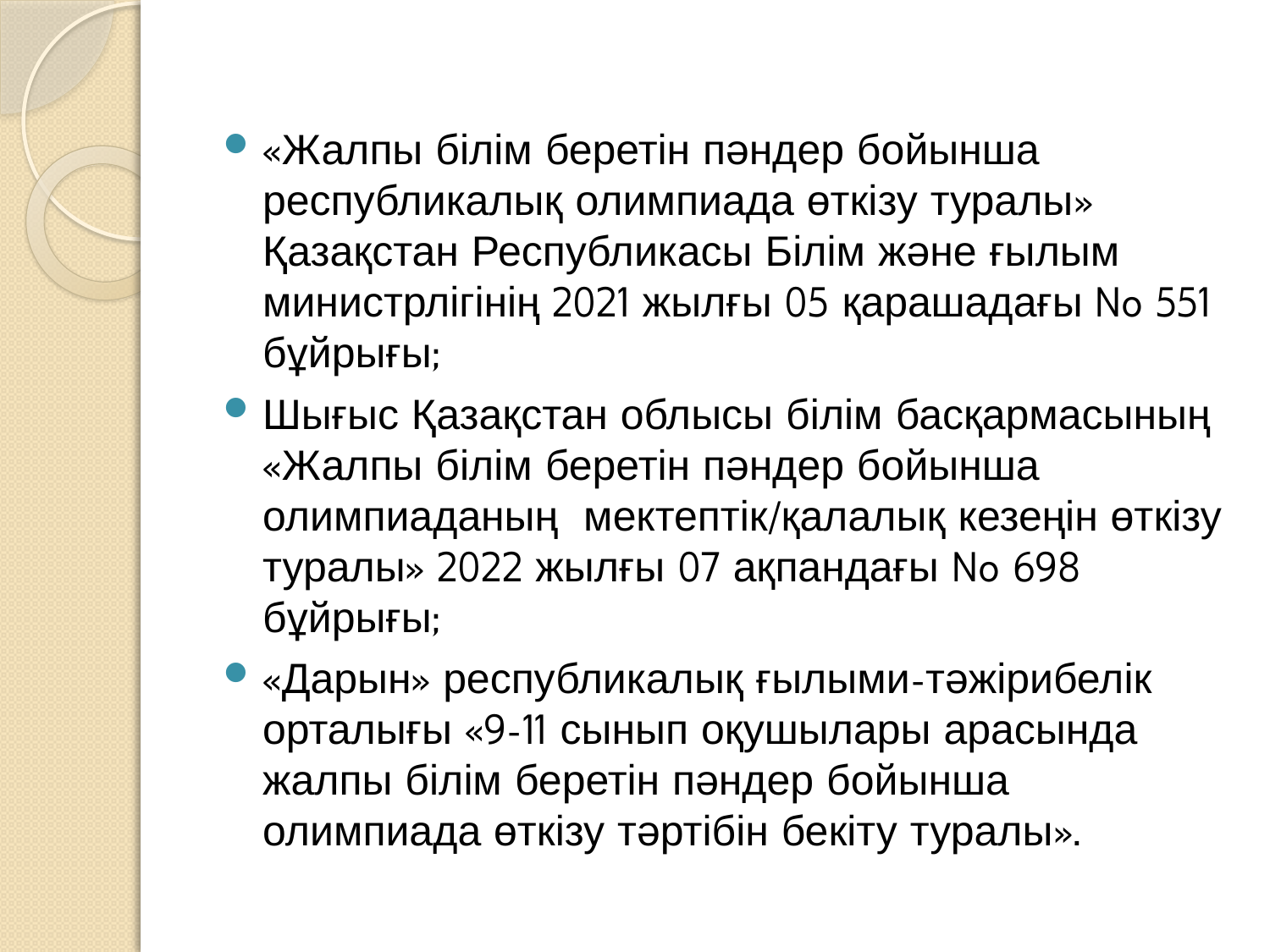

«Жалпы білім беретін пәндер бойынша республикалық олимпиада өткізу туралы» Қазақстан Республикасы Білім және ғылым министрлігінің 2021 жылғы 05 қарашадағы No 551 бұйрығы;
Шығыс Қазақстан облысы білім басқармасының «Жалпы білім беретін пәндер бойынша олимпиаданың  мектептік/қалалық кезеңін өткізу туралы» 2022 жылғы 07 ақпандағы No 698 бұйрығы;
«Дарын» республикалық ғылыми-тәжірибелік орталығы «9-11 сынып оқушылары арасында жалпы білім беретін пәндер бойынша олимпиада өткізу тәртібін бекіту туралы».